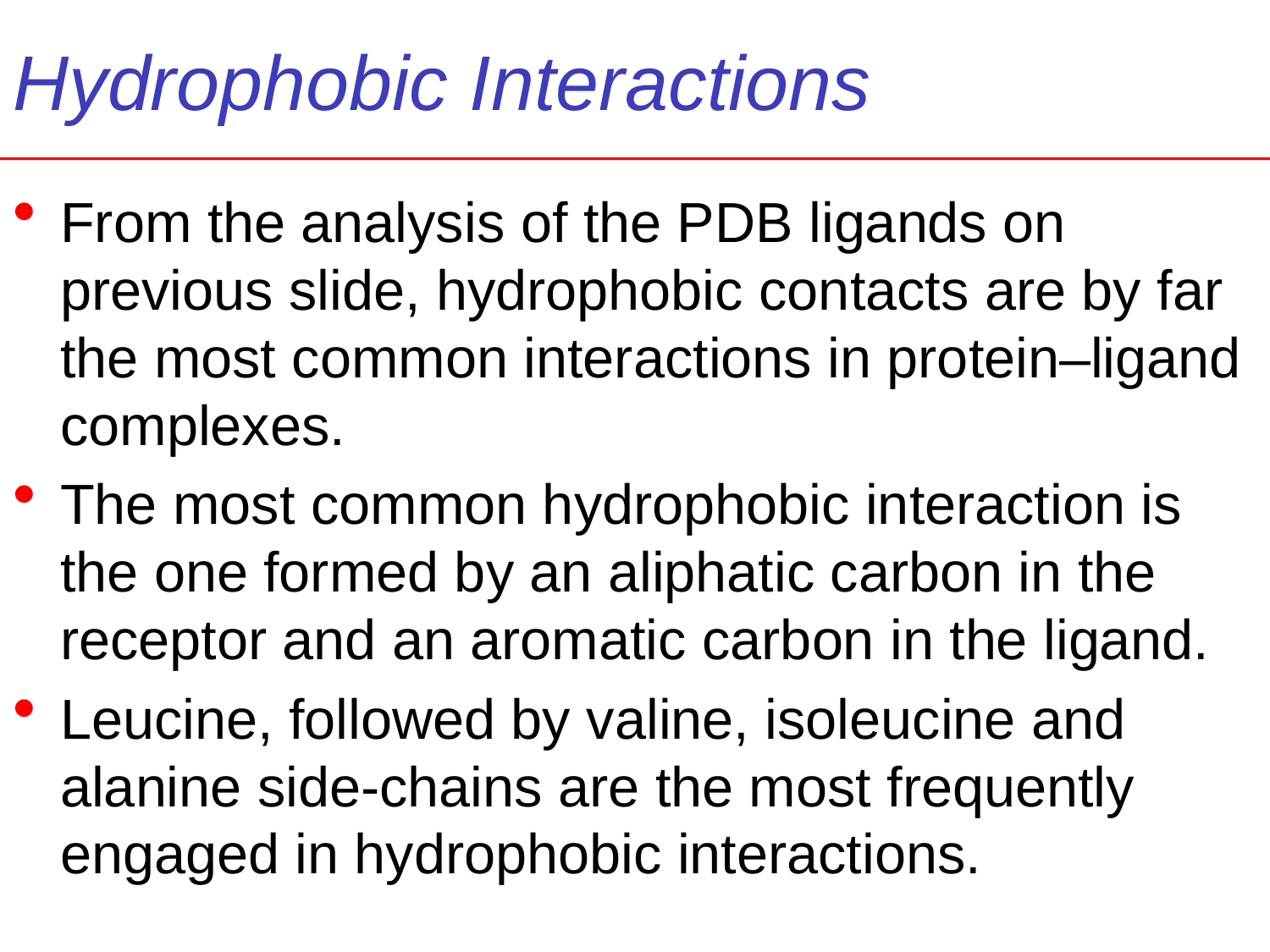

# Hydrophobic Interactions
From the analysis of the PDB ligands on previous slide, hydrophobic contacts are by far the most common interactions in protein–ligand complexes.
The most common hydrophobic interaction is the one formed by an aliphatic carbon in the receptor and an aromatic carbon in the ligand.
Leucine, followed by valine, isoleucine and alanine side-chains are the most frequently engaged in hydrophobic interactions.